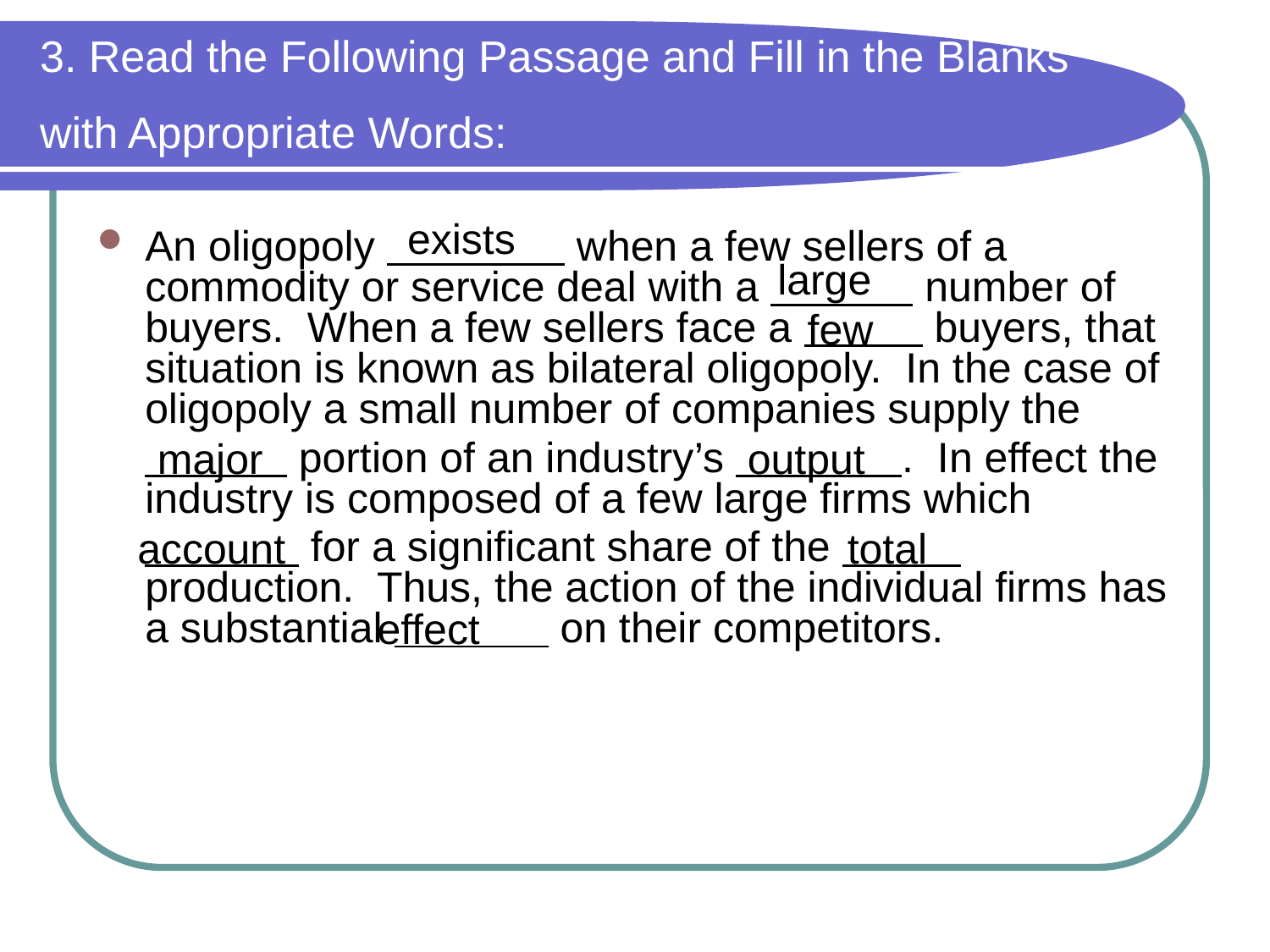

# 3. Read the Following Passage and Fill in the Blanks with Appropriate Words:
exists
An oligopoly                 when a few sellers of a commodity or service deal with a              number of buyers.  When a few sellers face a            buyers, that situation is known as bilateral oligopoly.  In the case of oligopoly a small number of companies supply the
                 portion of an industry’s               .  In effect the industry is composed of a few large firms which
                  for a significant share of the            production.  Thus, the action of the individual firms has a substantial               on their competitors.
large
few
major
output
account
total
effect